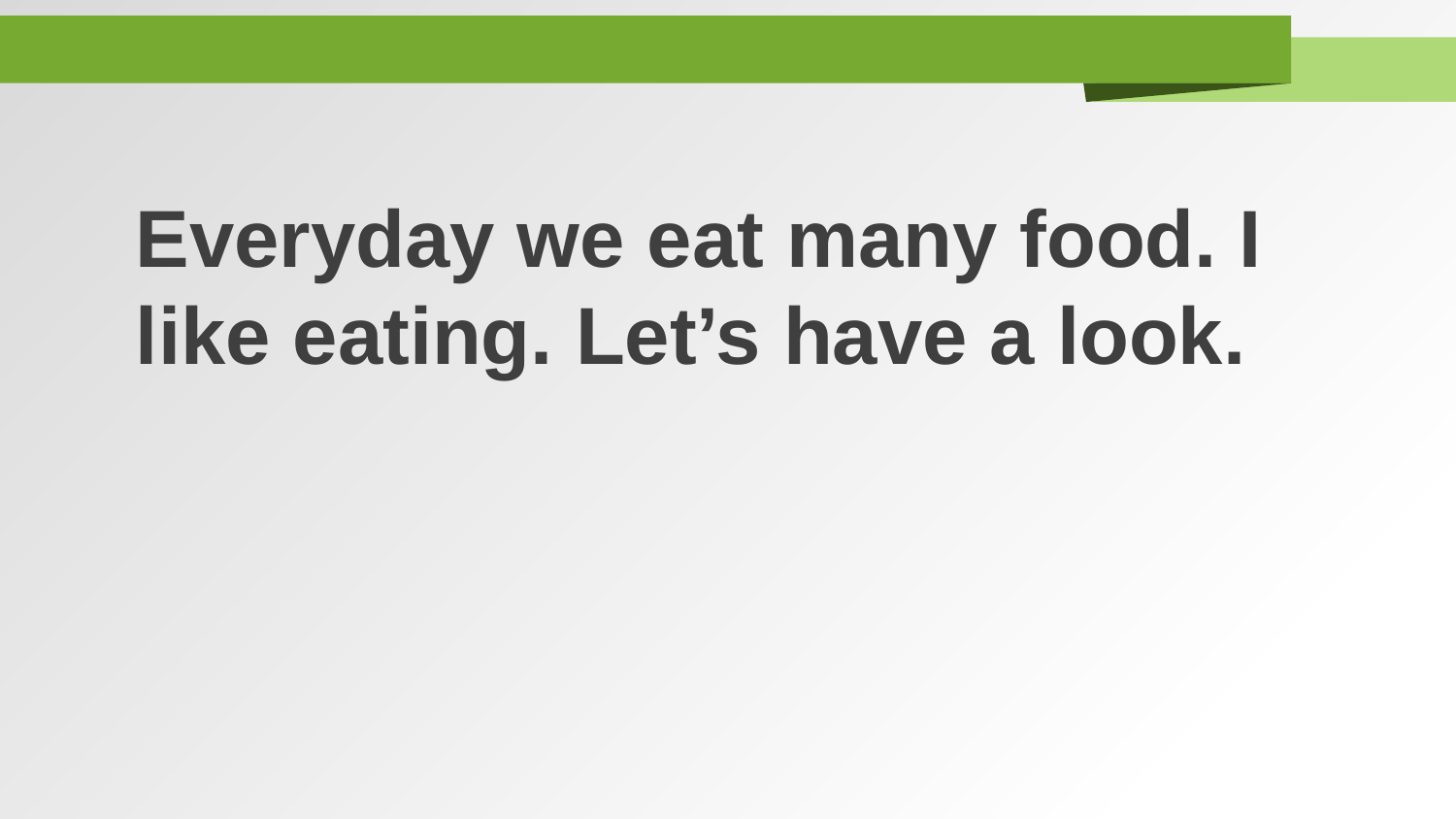

Everyday we eat many food. I like eating. Let’s have a look.